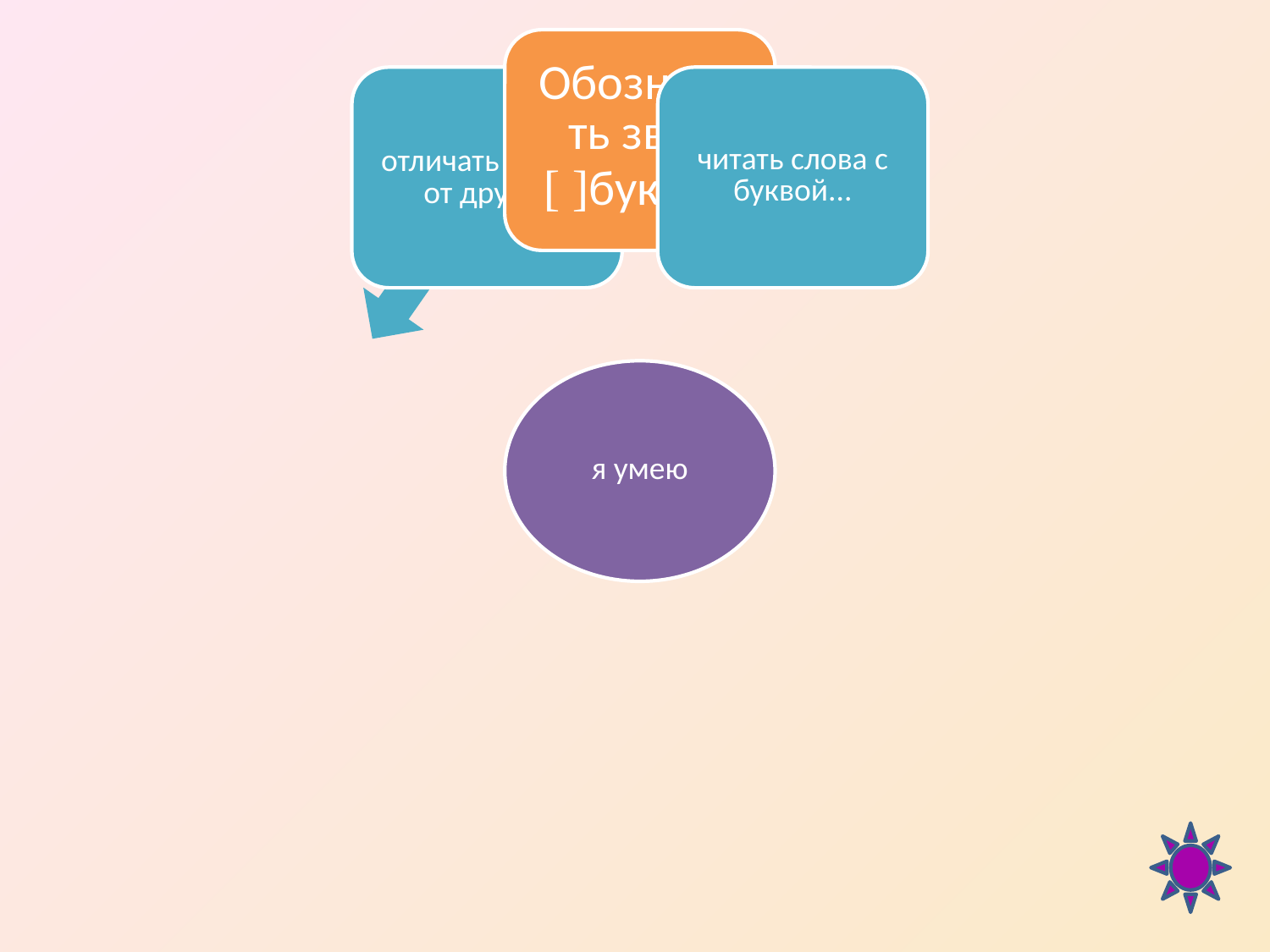

я умею
отличать звук[ ] от других